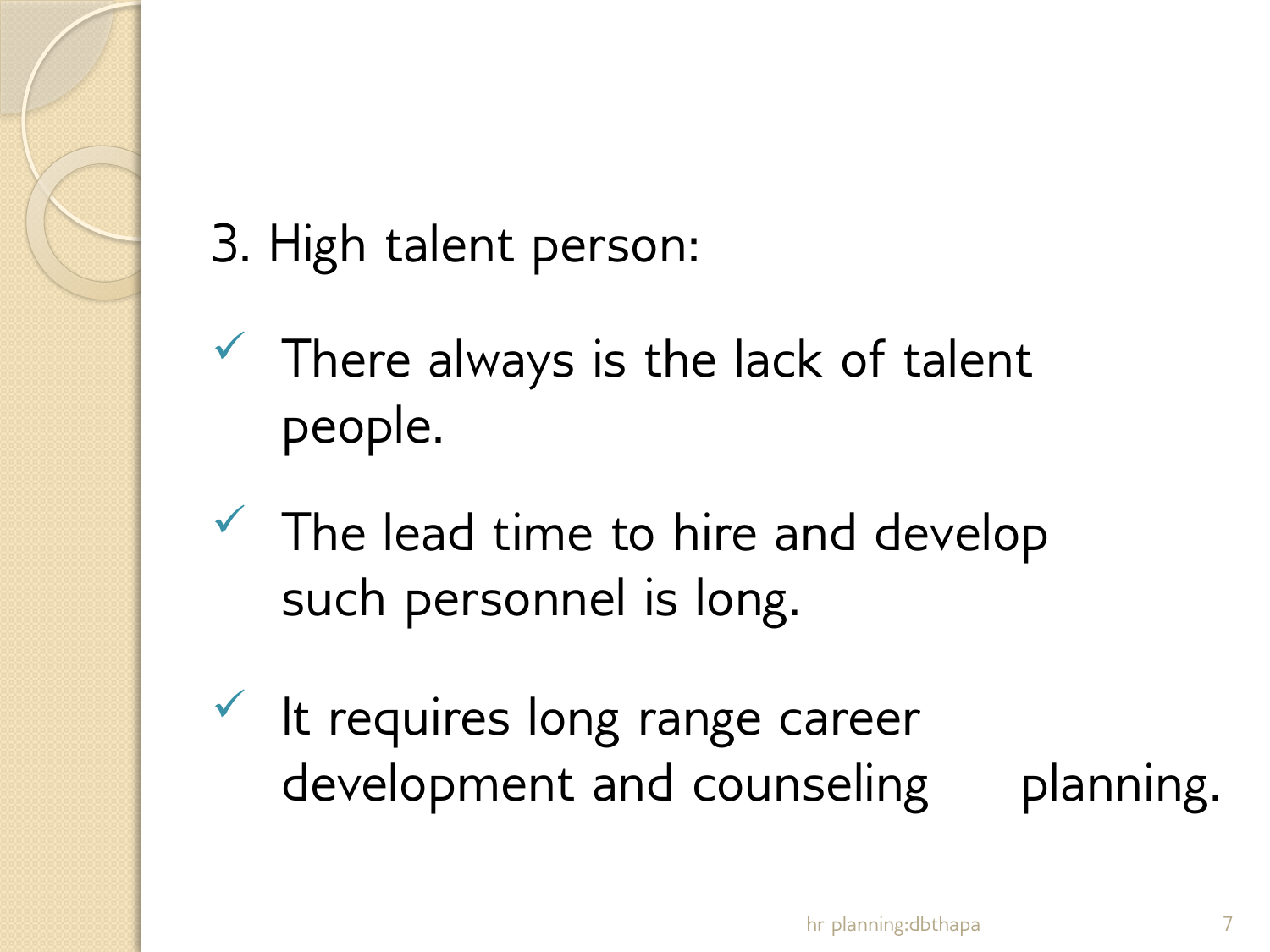

#
3. High talent person:

	There always is the lack of talent 	people.

	The lead time to hire and develop 	such 	personnel is long.

	It requires long range career 	development and counseling 	planning.

hr planning:dbthapa
7